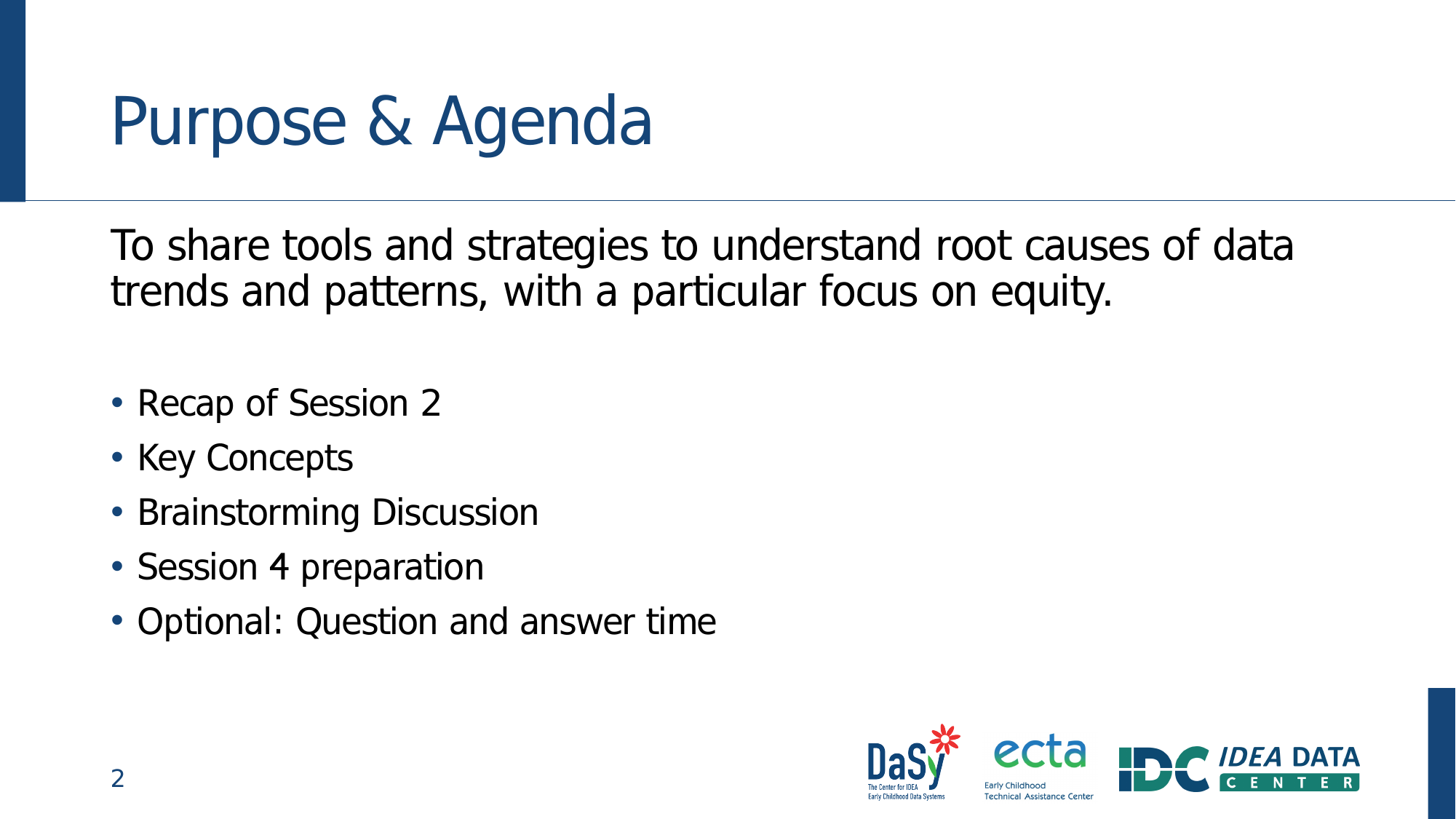

# Purpose & Agenda
To share tools and strategies to understand root causes of data trends and patterns, with a particular focus on equity.

Recap of Session 2
Key Concepts
Brainstorming Discussion
Session 4 preparation
Optional: Question and answer time